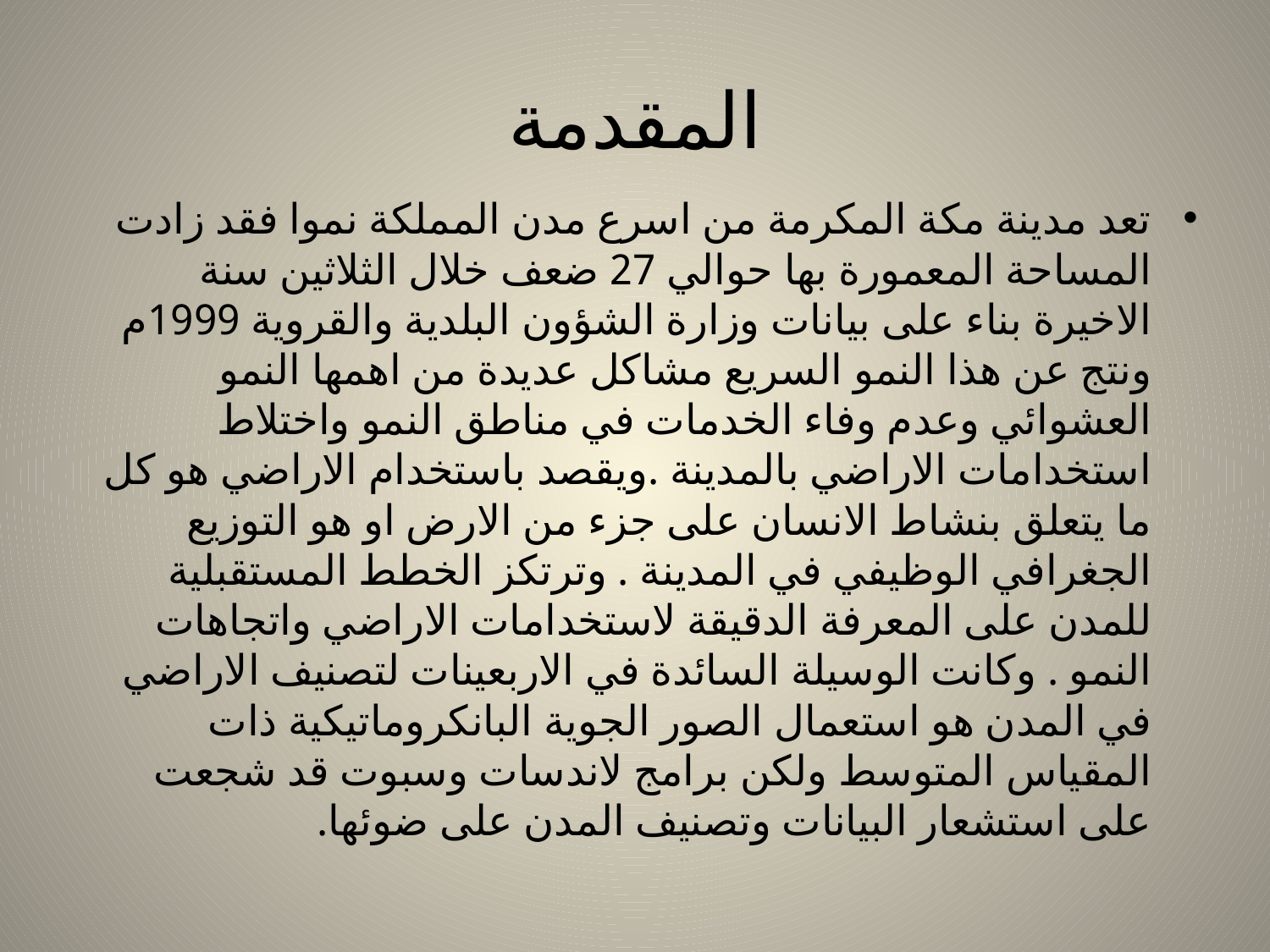

# المقدمة
تعد مدينة مكة المكرمة من اسرع مدن المملكة نموا فقد زادت المساحة المعمورة بها حوالي 27 ضعف خلال الثلاثين سنة الاخيرة بناء على بيانات وزارة الشؤون البلدية والقروية 1999م ونتج عن هذا النمو السريع مشاكل عديدة من اهمها النمو العشوائي وعدم وفاء الخدمات في مناطق النمو واختلاط استخدامات الاراضي بالمدينة .ويقصد باستخدام الاراضي هو كل ما يتعلق بنشاط الانسان على جزء من الارض او هو التوزيع الجغرافي الوظيفي في المدينة . وترتكز الخطط المستقبلية للمدن على المعرفة الدقيقة لاستخدامات الاراضي واتجاهات النمو . وكانت الوسيلة السائدة في الاربعينات لتصنيف الاراضي في المدن هو استعمال الصور الجوية البانكروماتيكية ذات المقياس المتوسط ولكن برامج لاندسات وسبوت قد شجعت على استشعار البيانات وتصنيف المدن على ضوئها.